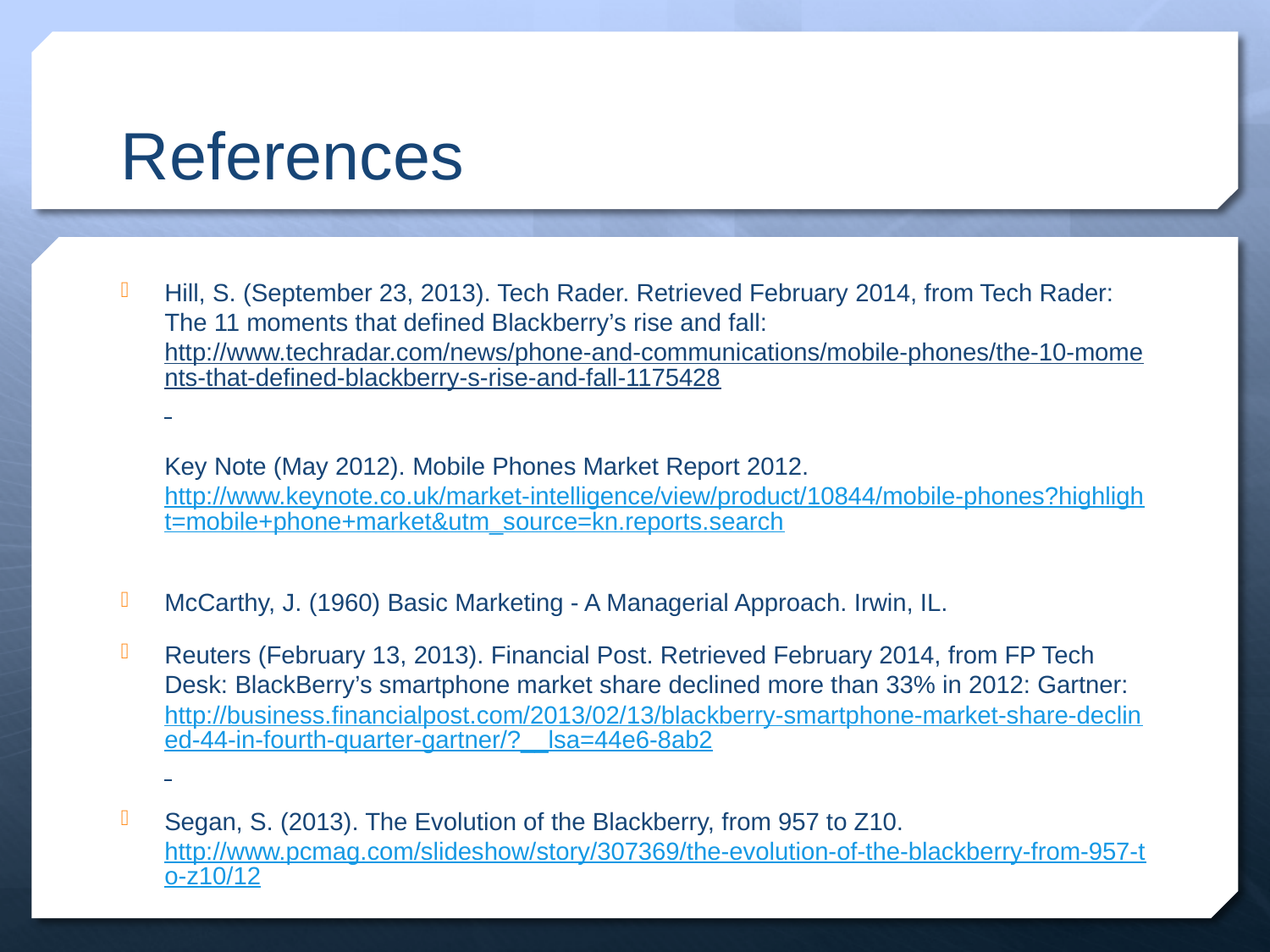

# References
Hill, S. (September 23, 2013). Tech Rader. Retrieved February 2014, from Tech Rader: The 11 moments that defined Blackberry’s rise and fall: http://www.techradar.com/news/phone-and-communications/mobile-phones/the-10-moments-that-defined-blackberry-s-rise-and-fall-1175428
Key Note (May 2012). Mobile Phones Market Report 2012.
http://www.keynote.co.uk/market-intelligence/view/product/10844/mobile-phones?highlight=mobile+phone+market&utm_source=kn.reports.search
McCarthy, J. (1960) Basic Marketing - A Managerial Approach. Irwin, IL.
Reuters (February 13, 2013). Financial Post. Retrieved February 2014, from FP Tech Desk: BlackBerry’s smartphone market share declined more than 33% in 2012: Gartner: http://business.financialpost.com/2013/02/13/blackberry-smartphone-market-share-declined-44-in-fourth-quarter-gartner/?__lsa=44e6-8ab2
Segan, S. (2013). The Evolution of the Blackberry, from 957 to Z10. http://www.pcmag.com/slideshow/story/307369/the-evolution-of-the-blackberry-from-957-to-z10/12